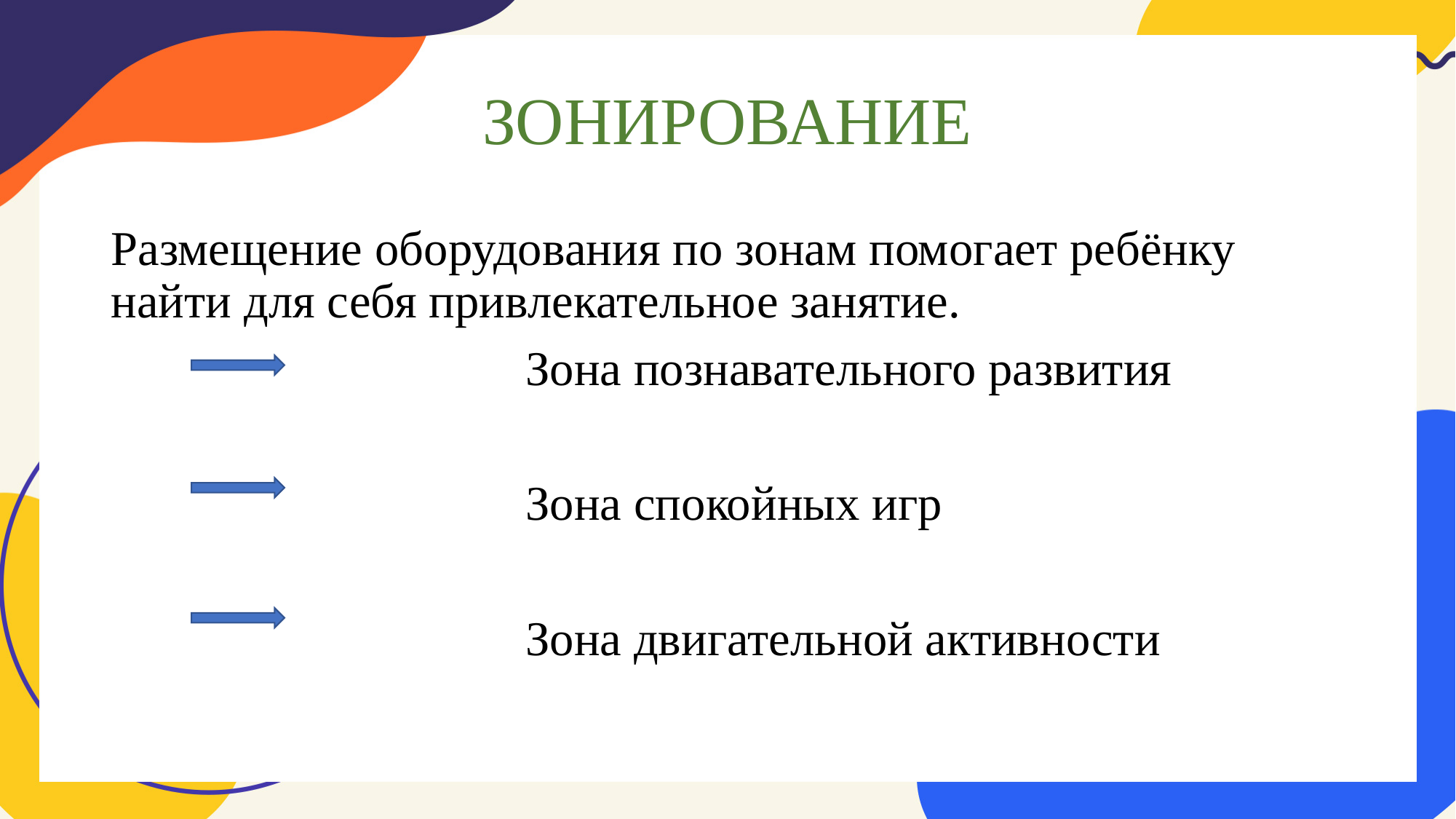

# ЗОНИРОВАНИЕ
Размещение оборудования по зонам помогает ребёнку найти для себя привлекательное занятие.
                                  Зона познавательного развития

                                  Зона спокойных игр

                                  Зона двигательной активности